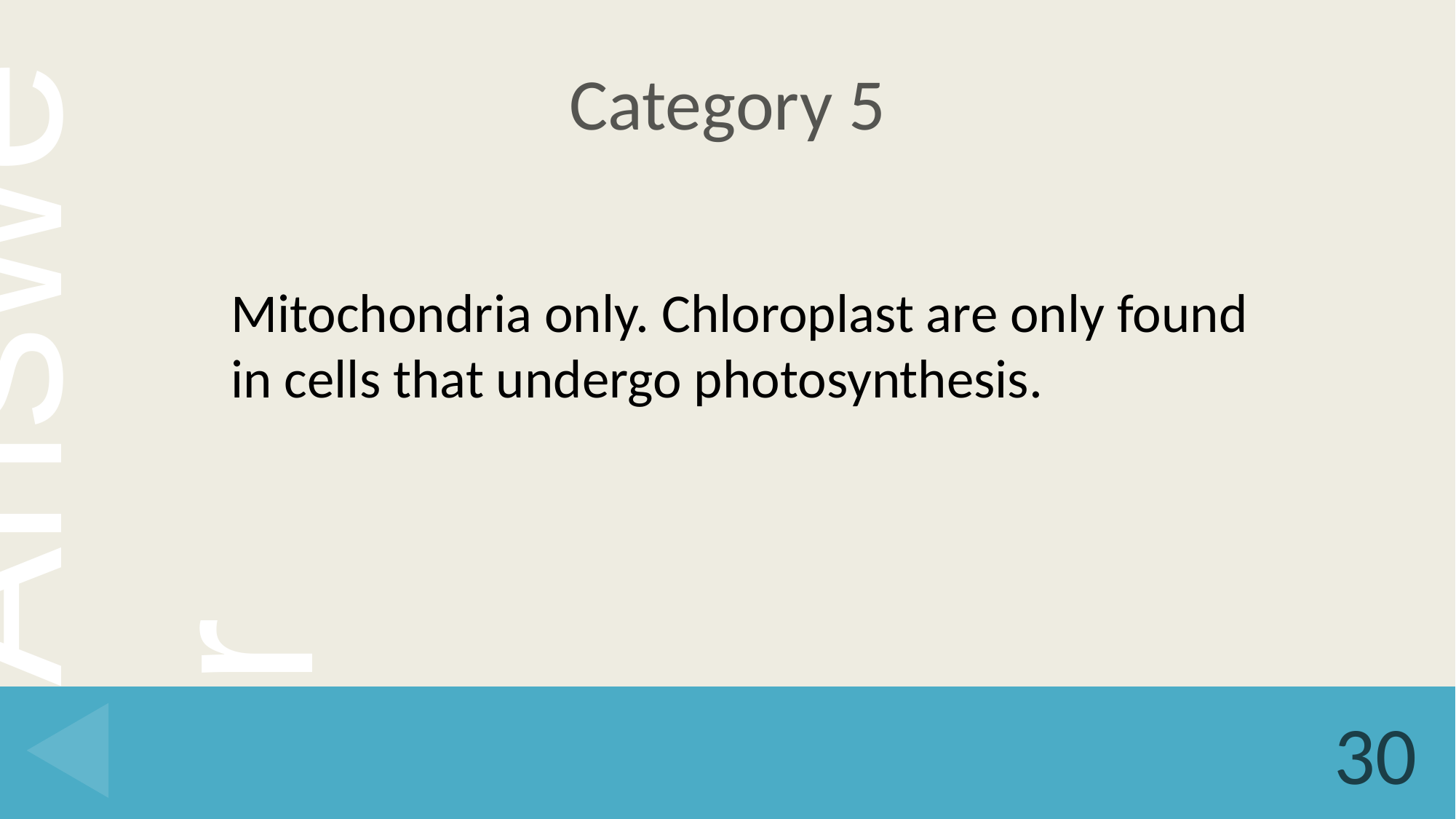

# Category 5
Mitochondria only. Chloroplast are only found in cells that undergo photosynthesis.
30